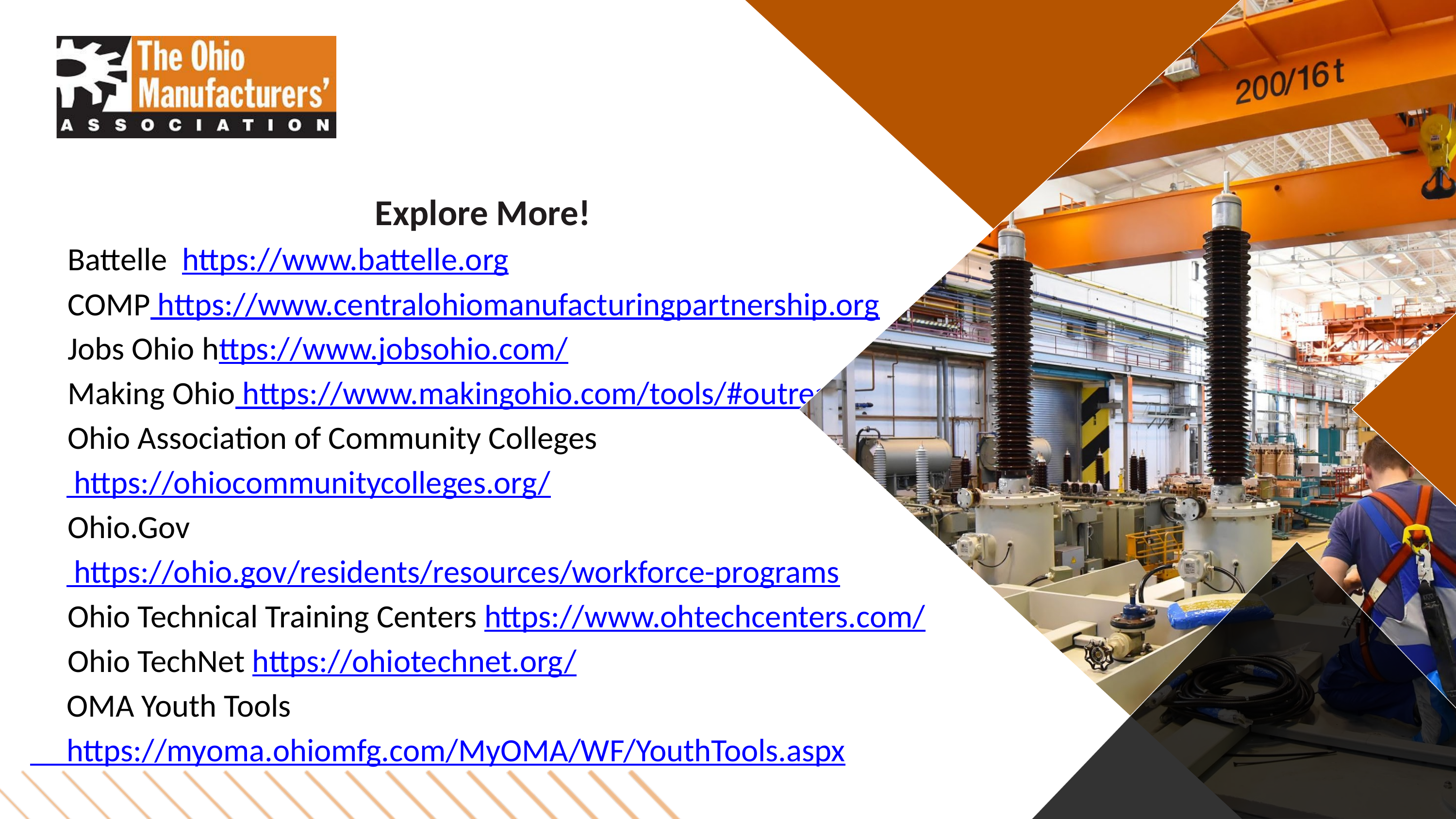

Explore More!
Battelle  https://www.battelle.org
COMP https://www.centralohiomanufacturingpartnership.org
Jobs Ohio https://www.jobsohio.com/
Making Ohio https://www.makingohio.com/tools/#outreach
Ohio Association of Community Colleges https://ohiocommunitycolleges.org/
Ohio.Gov https://ohio.gov/residents/resources/workforce-programs
Ohio Technical Training Centers https://www.ohtechcenters.com/
Ohio TechNet https://ohiotechnet.org/
     OMA Youth Tools
     https://myoma.ohiomfg.com/MyOMA/WF/YouthTools.aspx